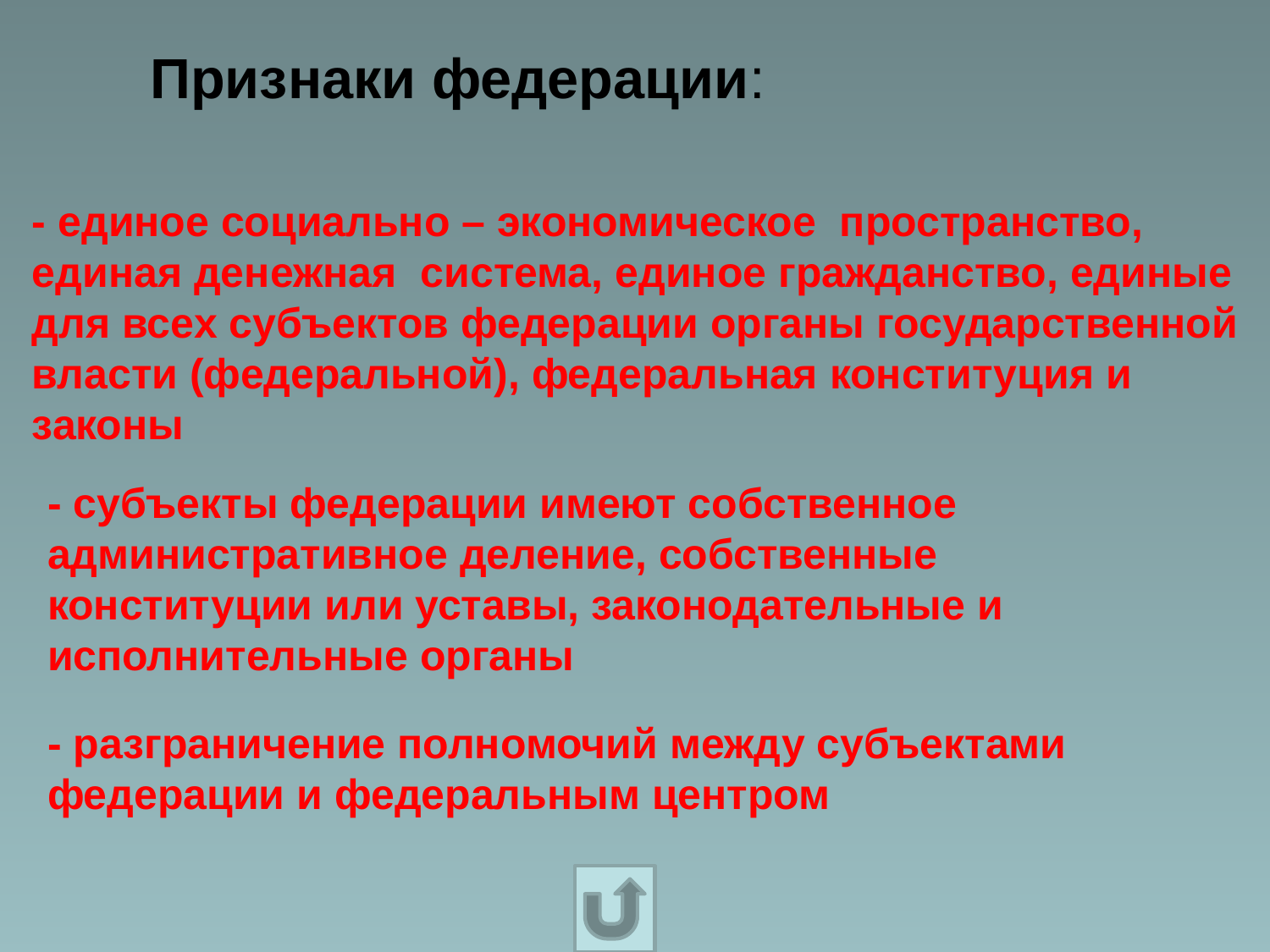

Признаки федерации:
- единое социально – экономическое  пространство, единая денежная  система, единое гражданство, единые для всех субъектов федерации органы государственной власти (федеральной), федеральная конституция и законы

- субъекты федерации имеют собственное административное деление, собственные конституции или уставы, законодательные и исполнительные органы

- разграничение полномочий между субъектами федерации и федеральным центром